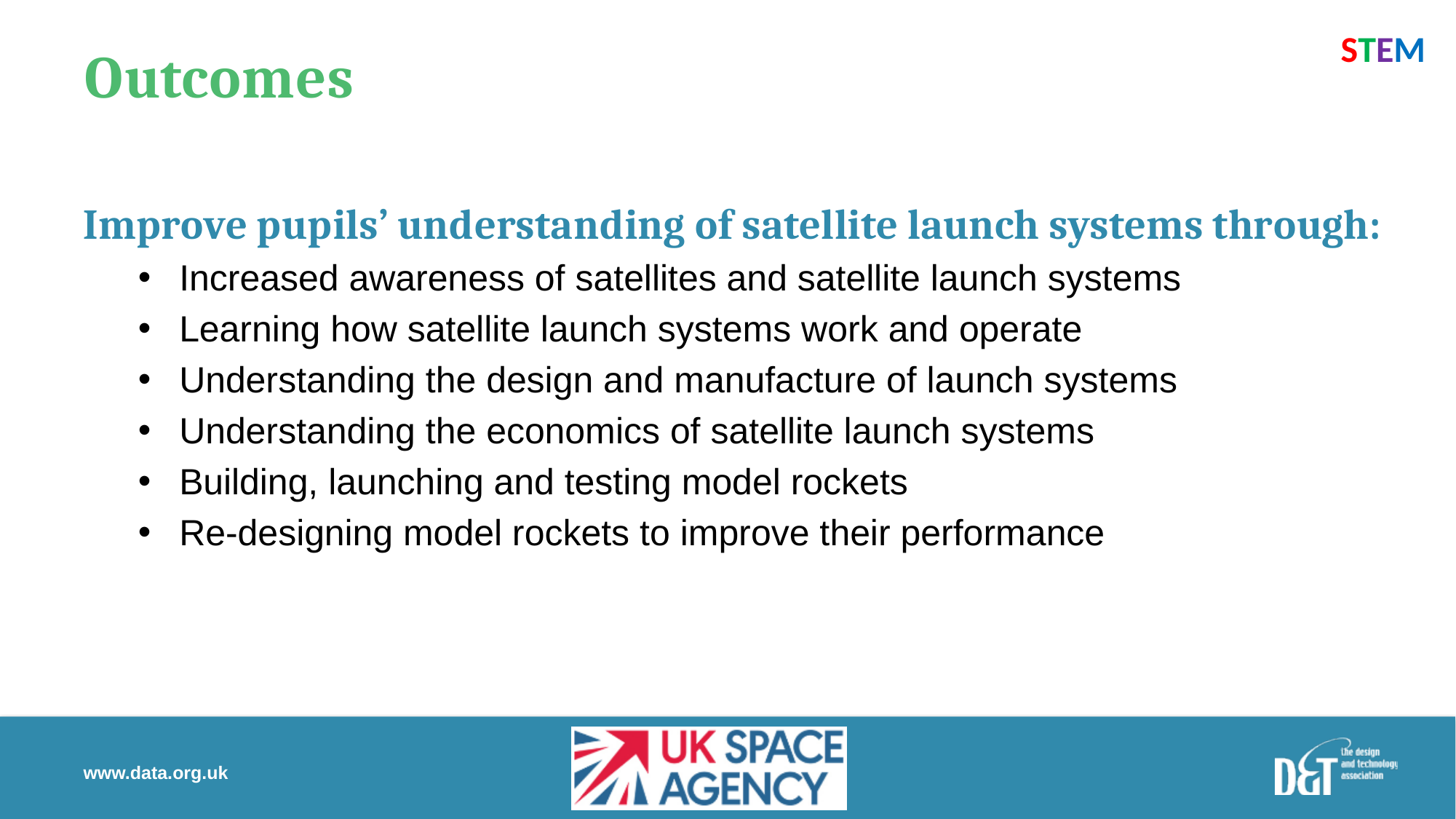

STEM
# Outcomes
Improve pupils’ understanding of satellite launch systems through:
Increased awareness of satellites and satellite launch systems
Learning how satellite launch systems work and operate
Understanding the design and manufacture of launch systems
Understanding the economics of satellite launch systems
Building, launching and testing model rockets
Re-designing model rockets to improve their performance